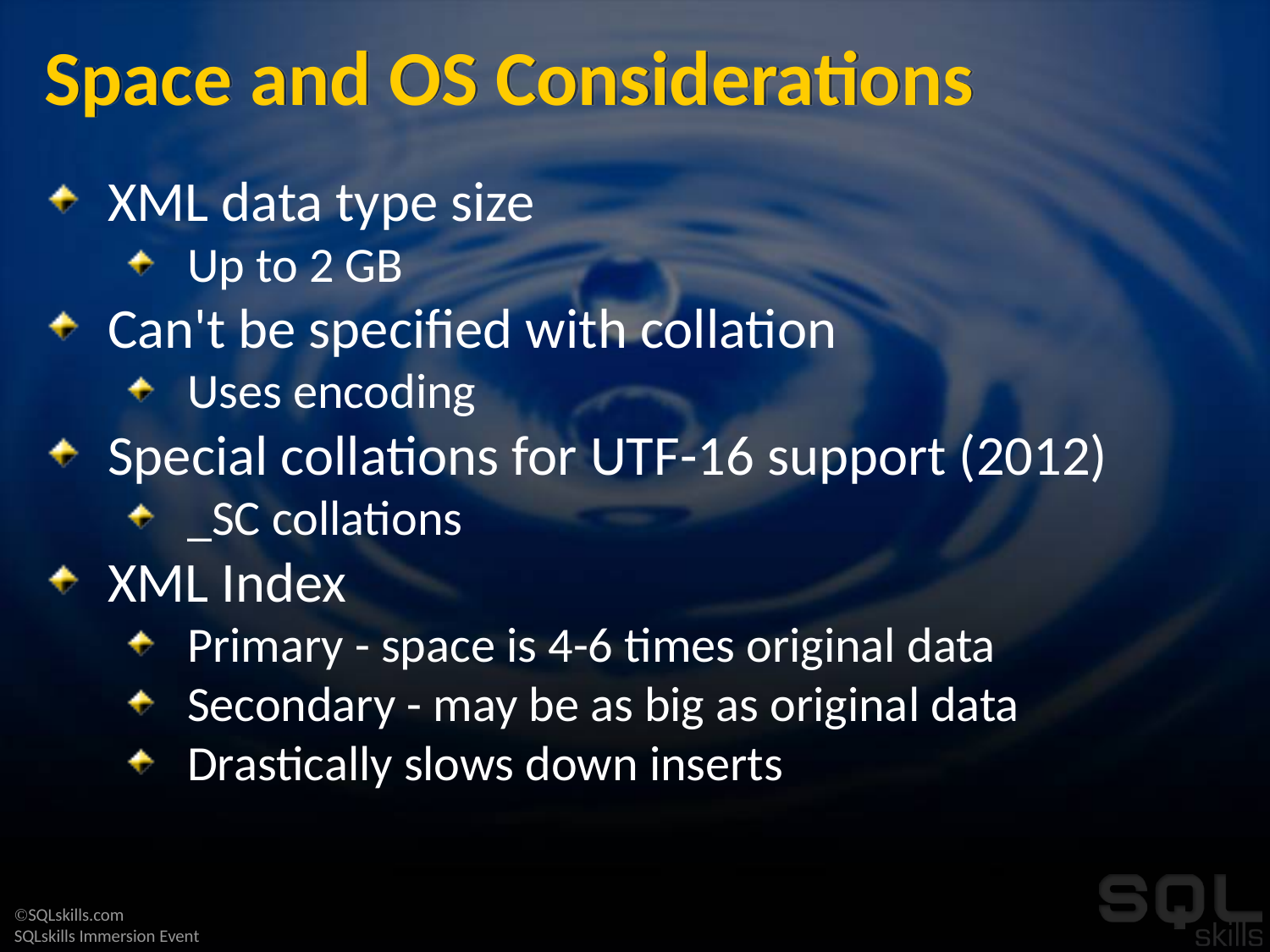

# Space and OS Considerations
XML data type size
Up to 2 GB
Can't be specified with collation
Uses encoding
Special collations for UTF-16 support (2012)
_SC collations
XML Index
Primary - space is 4-6 times original data
Secondary - may be as big as original data
Drastically slows down inserts